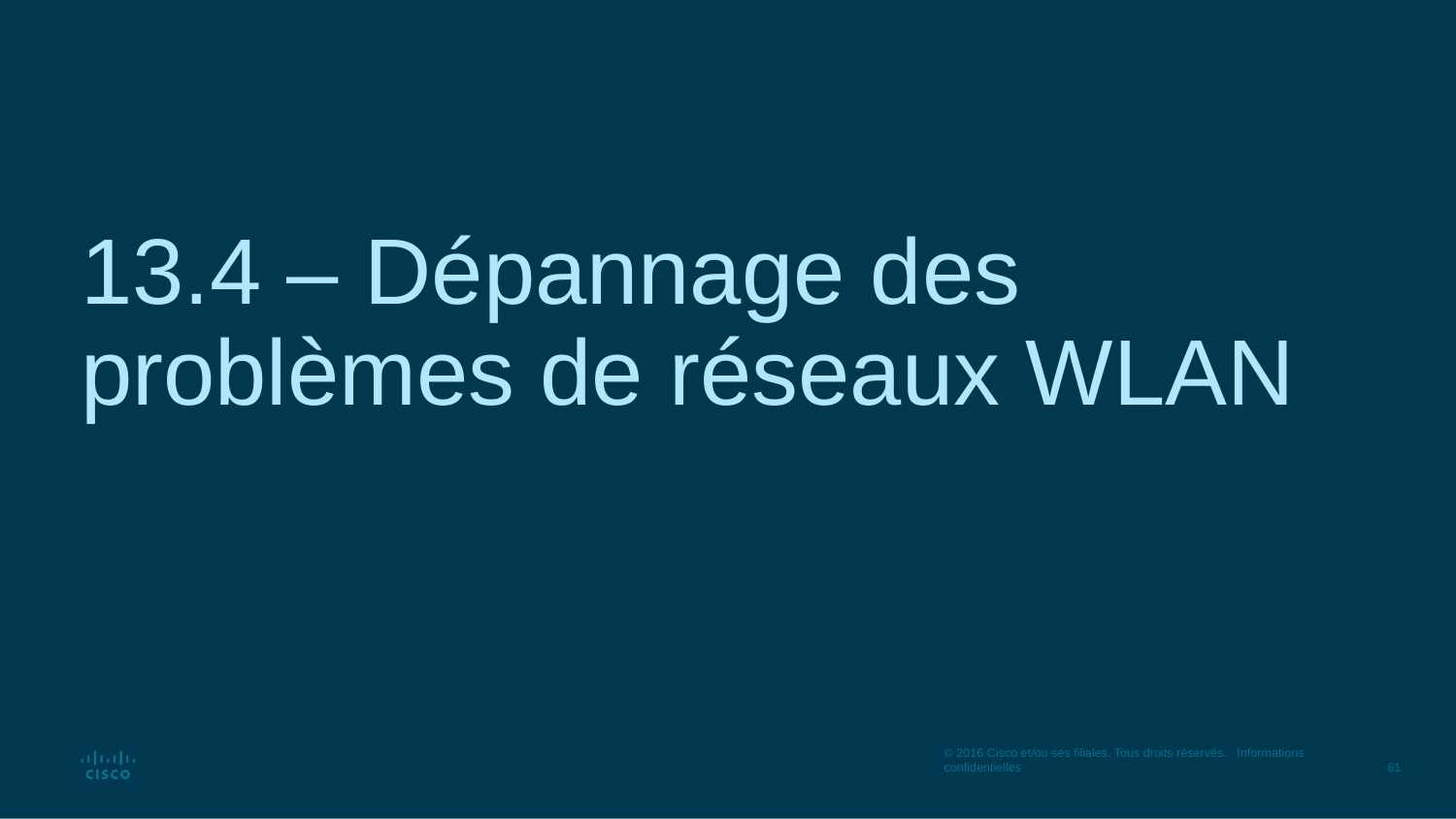

# 13.4 – Dépannage des problèmes de réseaux WLAN